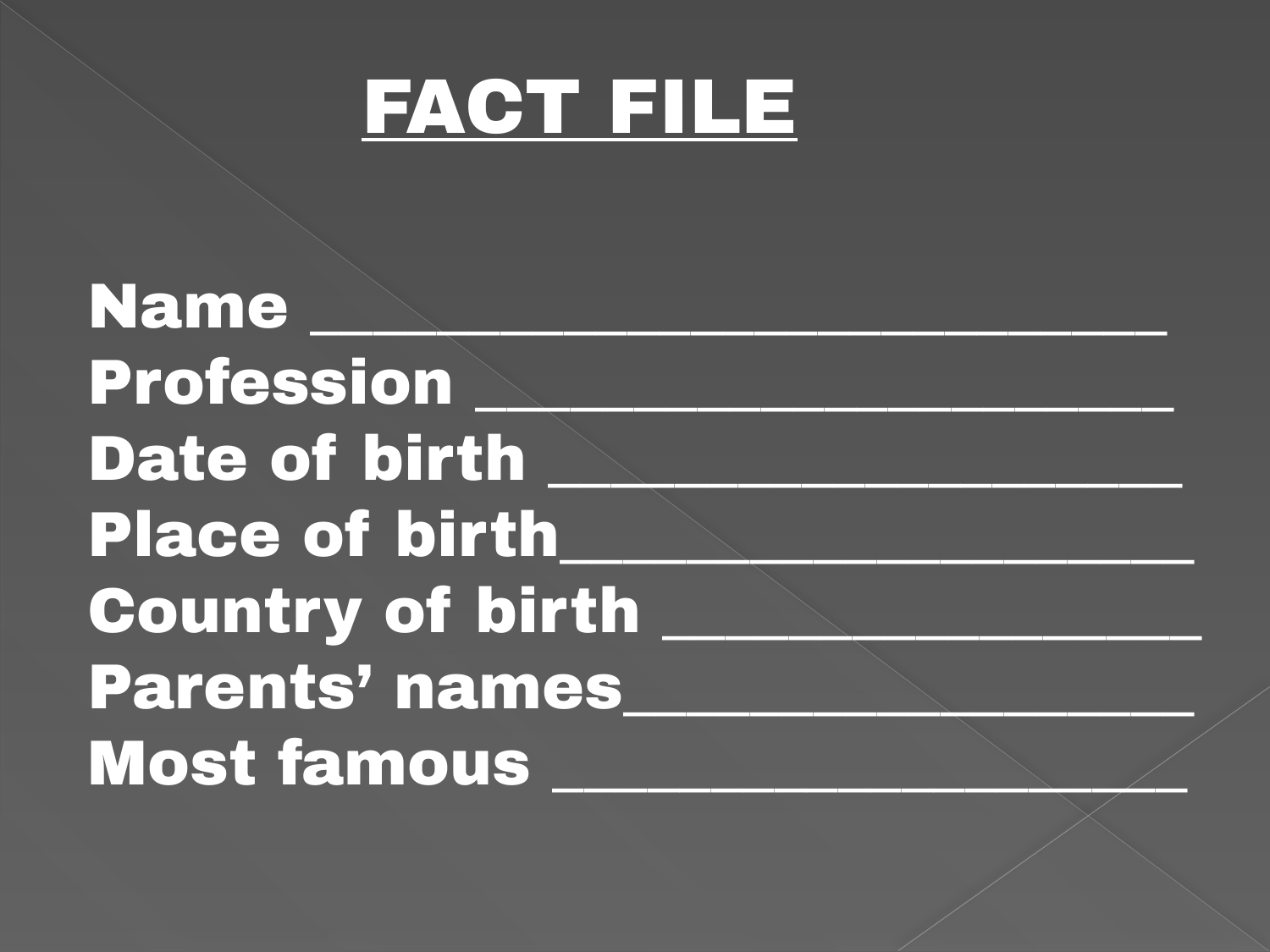

FACT FILE
Name ___________________________
Profession ______________________
Date of birth ____________________
Place of birth____________________
Country of birth _________________
Parents’ names__________________
Most famous ____________________